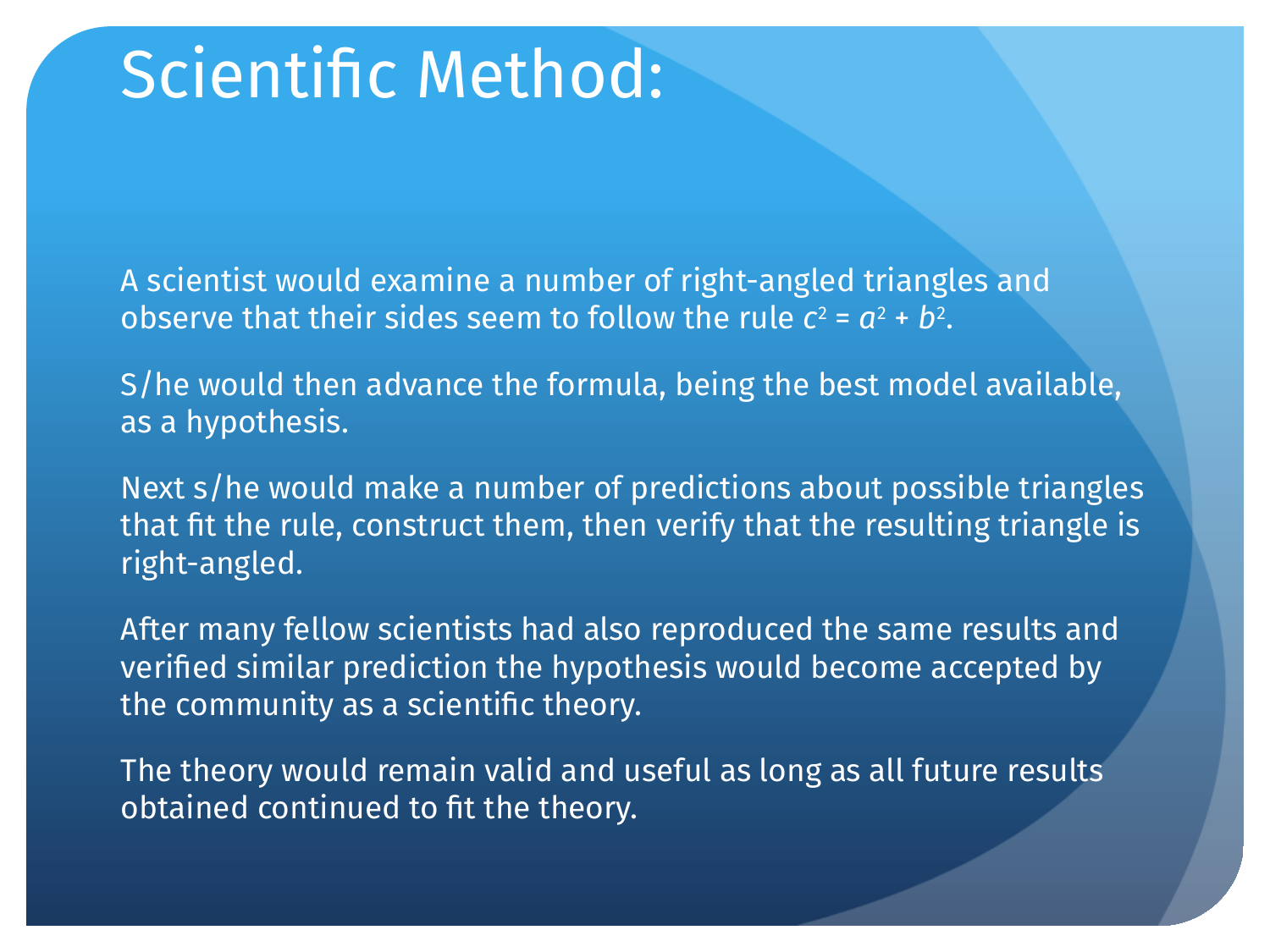

# Scientific Method:
A scientist would examine a number of right-angled triangles and observe that their sides seem to follow the rule c2 = a2 + b2.
S/he would then advance the formula, being the best model available, as a hypothesis.
Next s/he would make a number of predictions about possible triangles that fit the rule, construct them, then verify that the resulting triangle is right-angled.
After many fellow scientists had also reproduced the same results and verified similar prediction the hypothesis would become accepted by the community as a scientific theory.
The theory would remain valid and useful as long as all future results obtained continued to fit the theory.